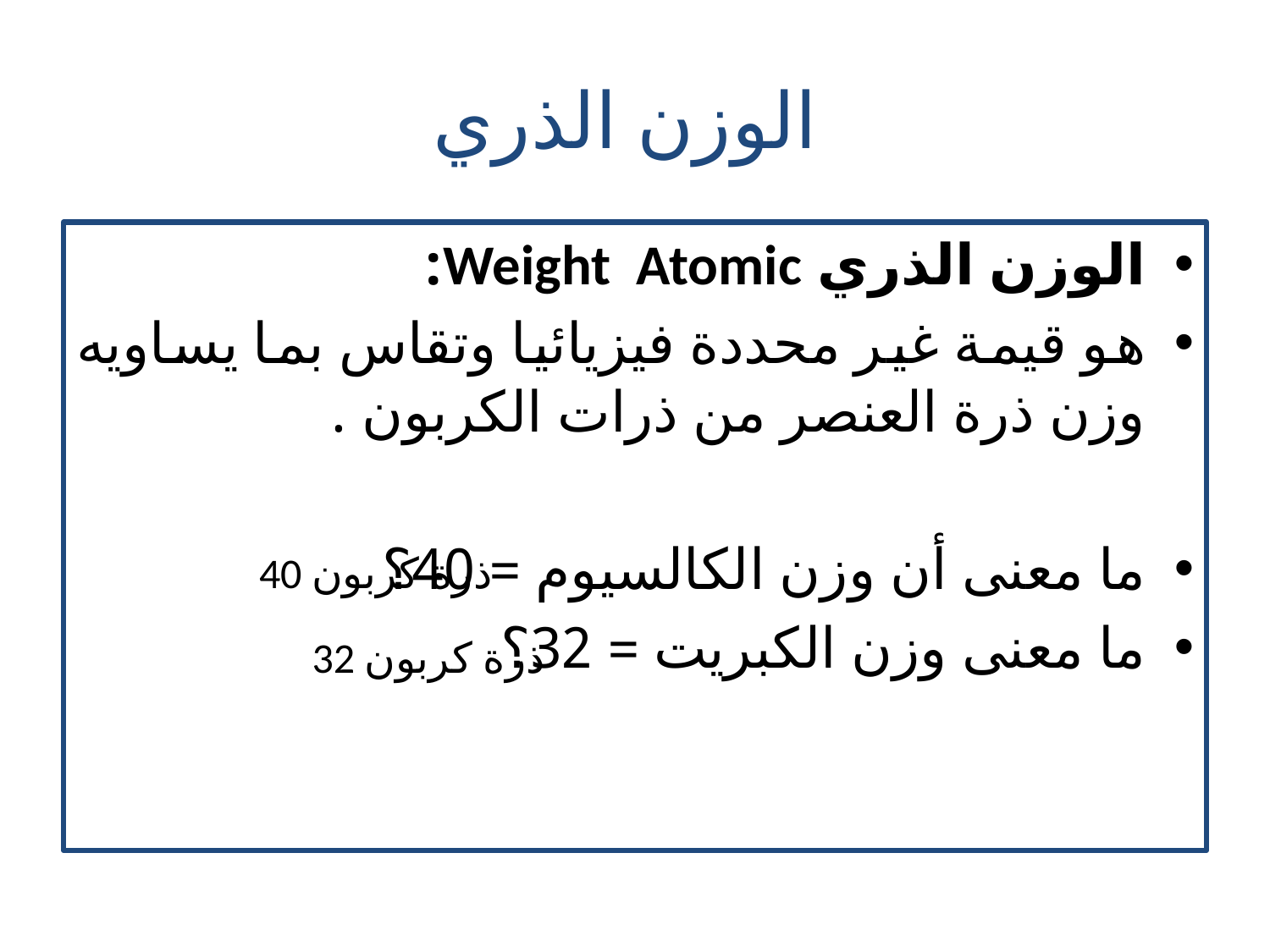

# الوزن الذري
الوزن الذري Weight  Atomic:
هو قيمة غير محددة فيزيائيا وتقاس بما يساويه وزن ذرة العنصر من ذرات الكربون .

ما معنى أن وزن الكالسيوم = 40؟
ما معنى وزن الكبريت = 32؟
40 ذرة كربون
32 ذرة كربون